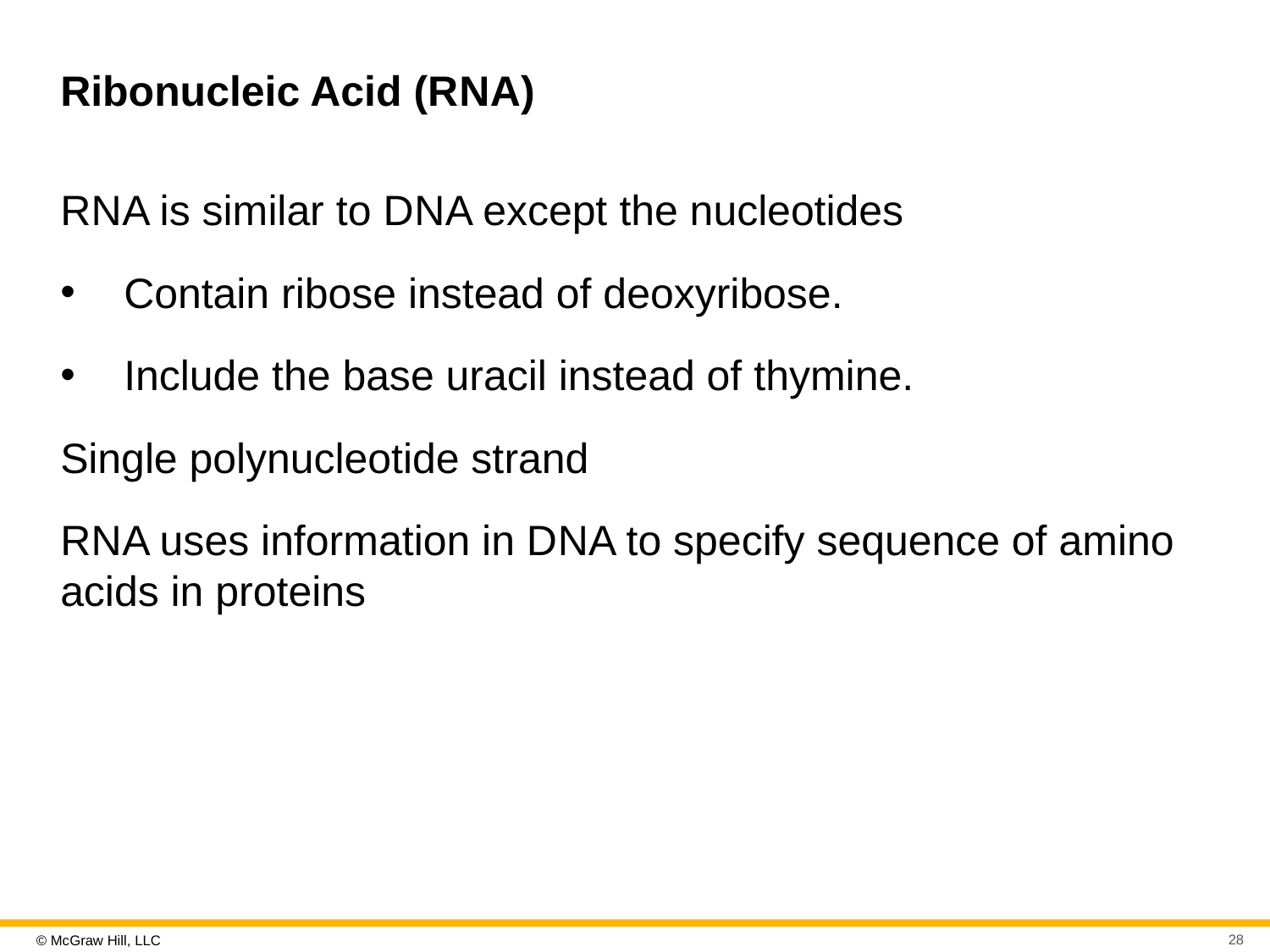

# Ribonucleic Acid (R3N A)
R N A is similar to D N A except the nucleotides
Contain ribose instead of deoxyribose.
Include the base uracil instead of thymine.
Single polynucleotide strand
R N A uses information in D N A to specify sequence of amino acids in proteins
28